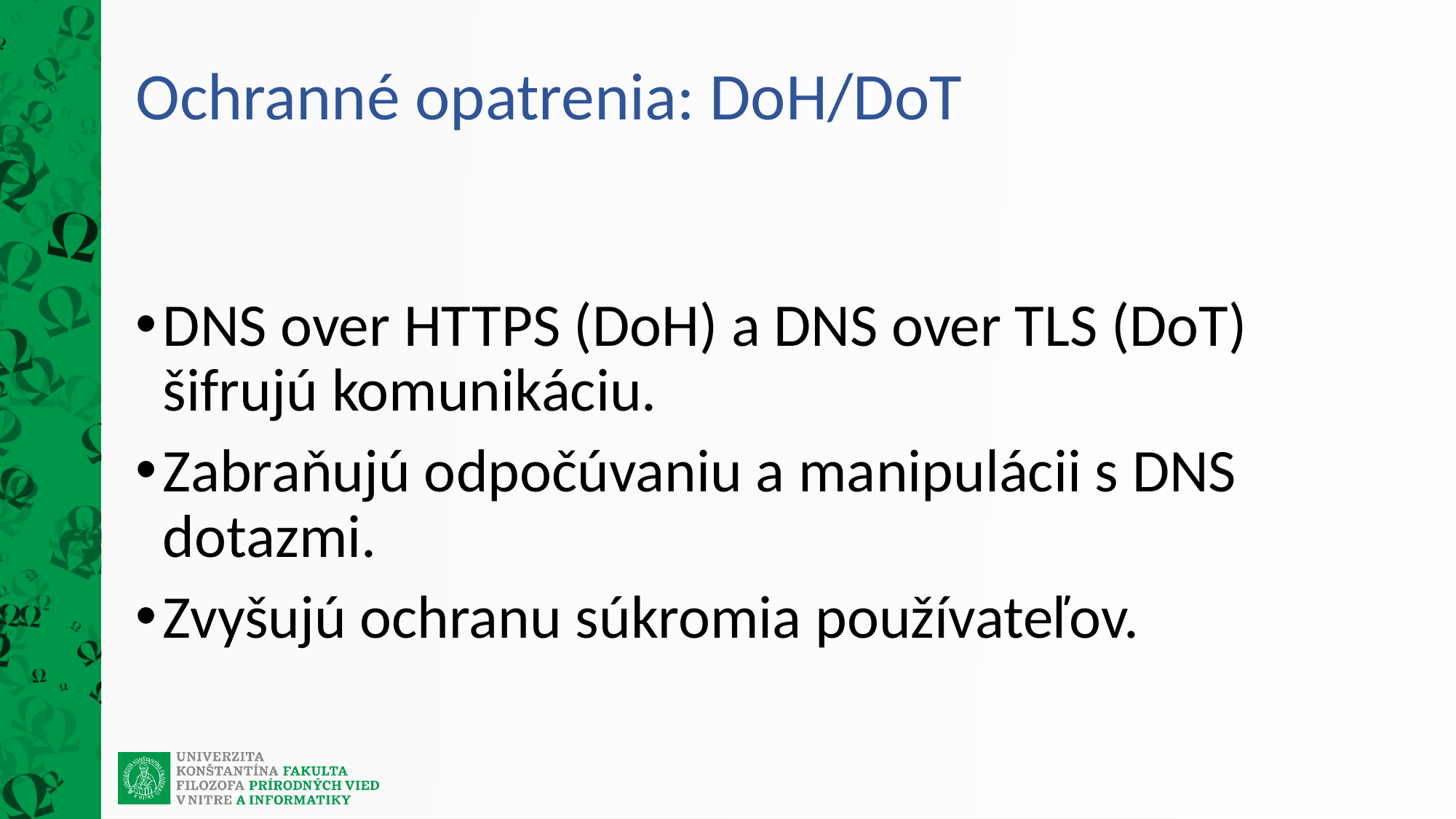

# Ochranné opatrenia: DoH/DoT

DNS over HTTPS (DoH) a DNS over TLS (DoT) šifrujú komunikáciu.
Zabraňujú odpočúvaniu a manipulácii s DNS dotazmi.
Zvyšujú ochranu súkromia používateľov.